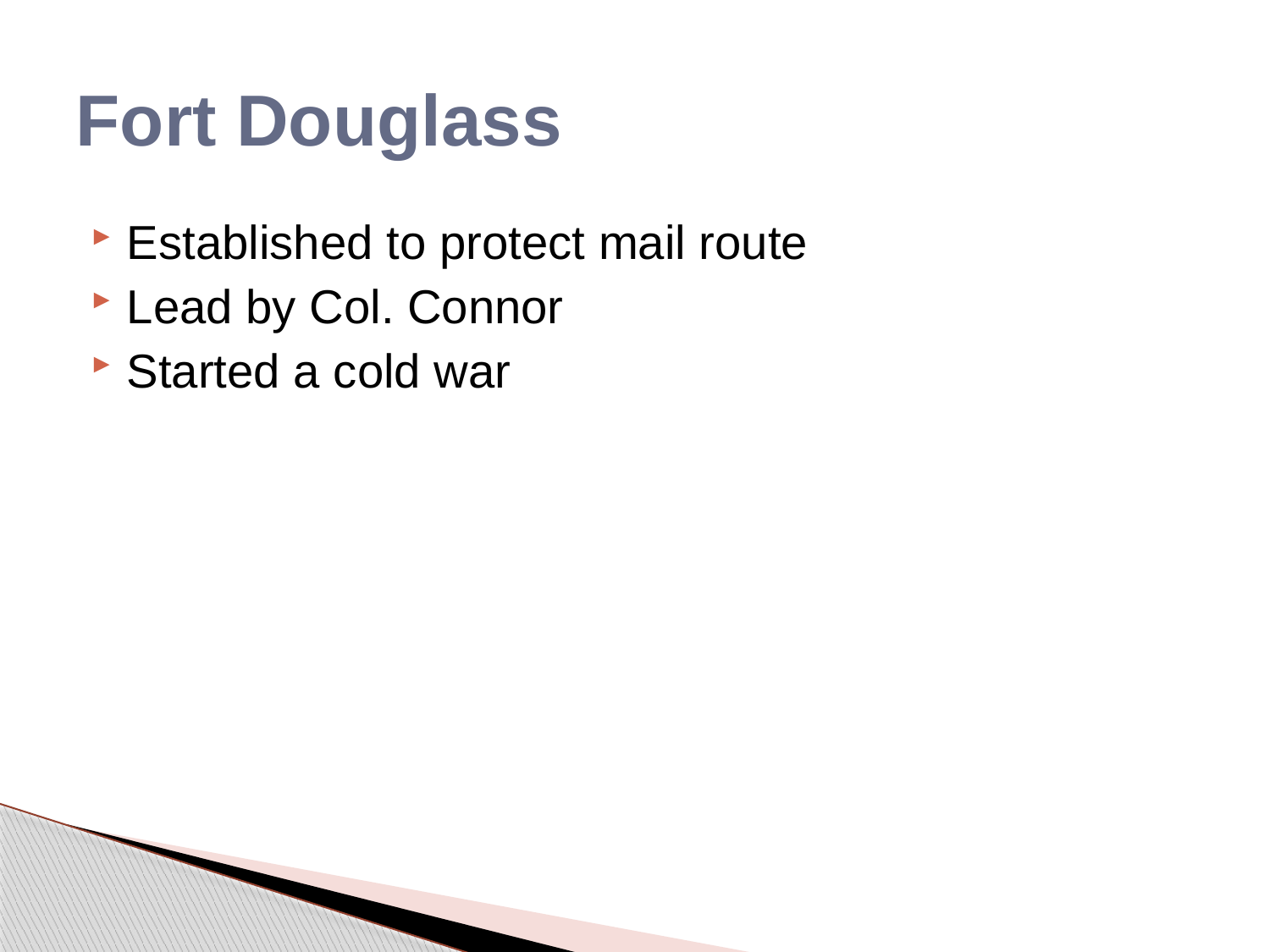

# Fort Douglass
Established to protect mail route
Lead by Col. Connor
Started a cold war